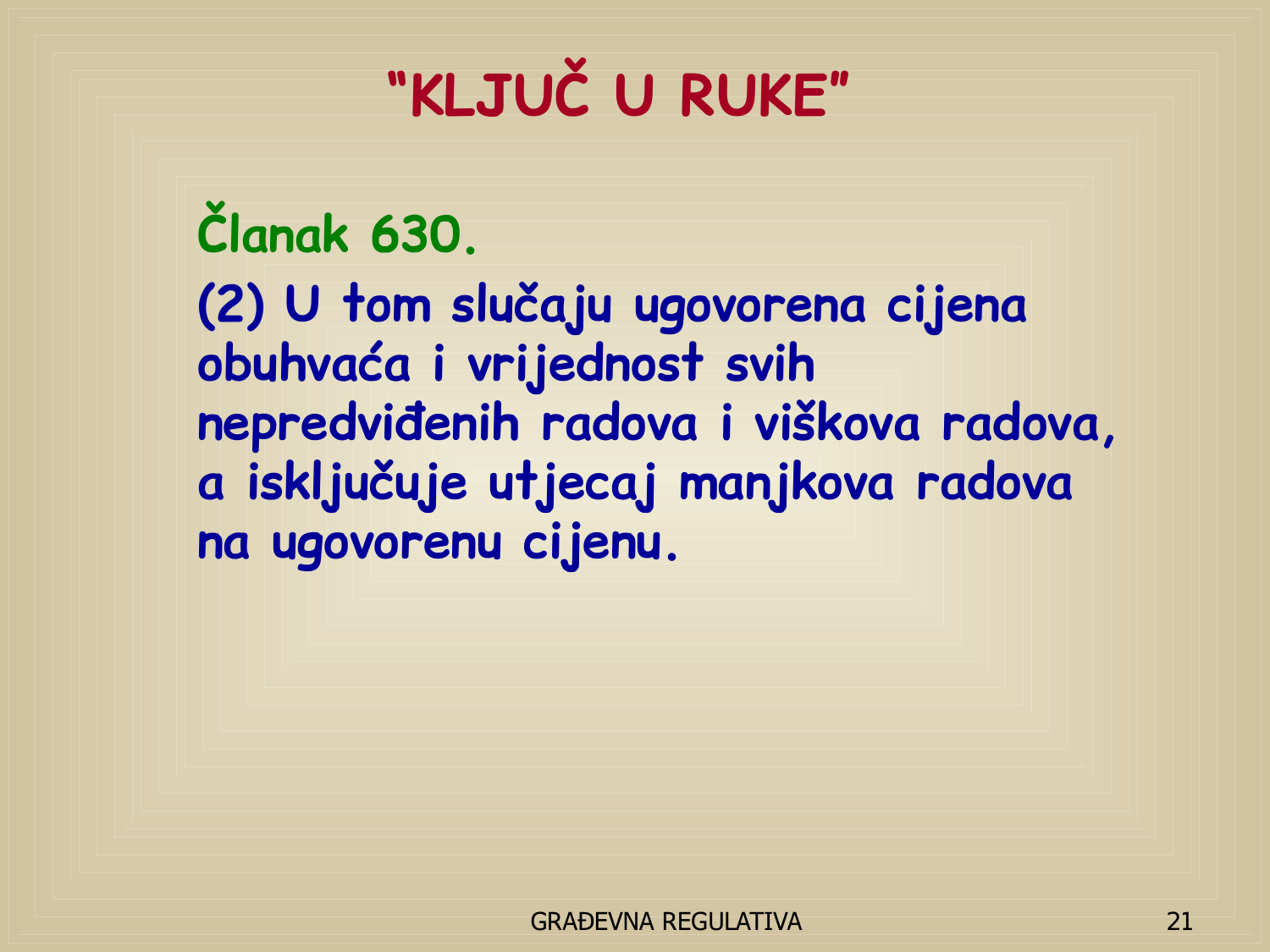

# “KLJUČ U RUKE”
Članak 630.
(2) U tom slučaju ugovorena cijena obuhvaća i vrijednost svih nepredviđenih radova i viškova radova, a isključuje utjecaj manjkova radova na ugovorenu cijenu.
GRAĐEVNA REGULATIVA
21